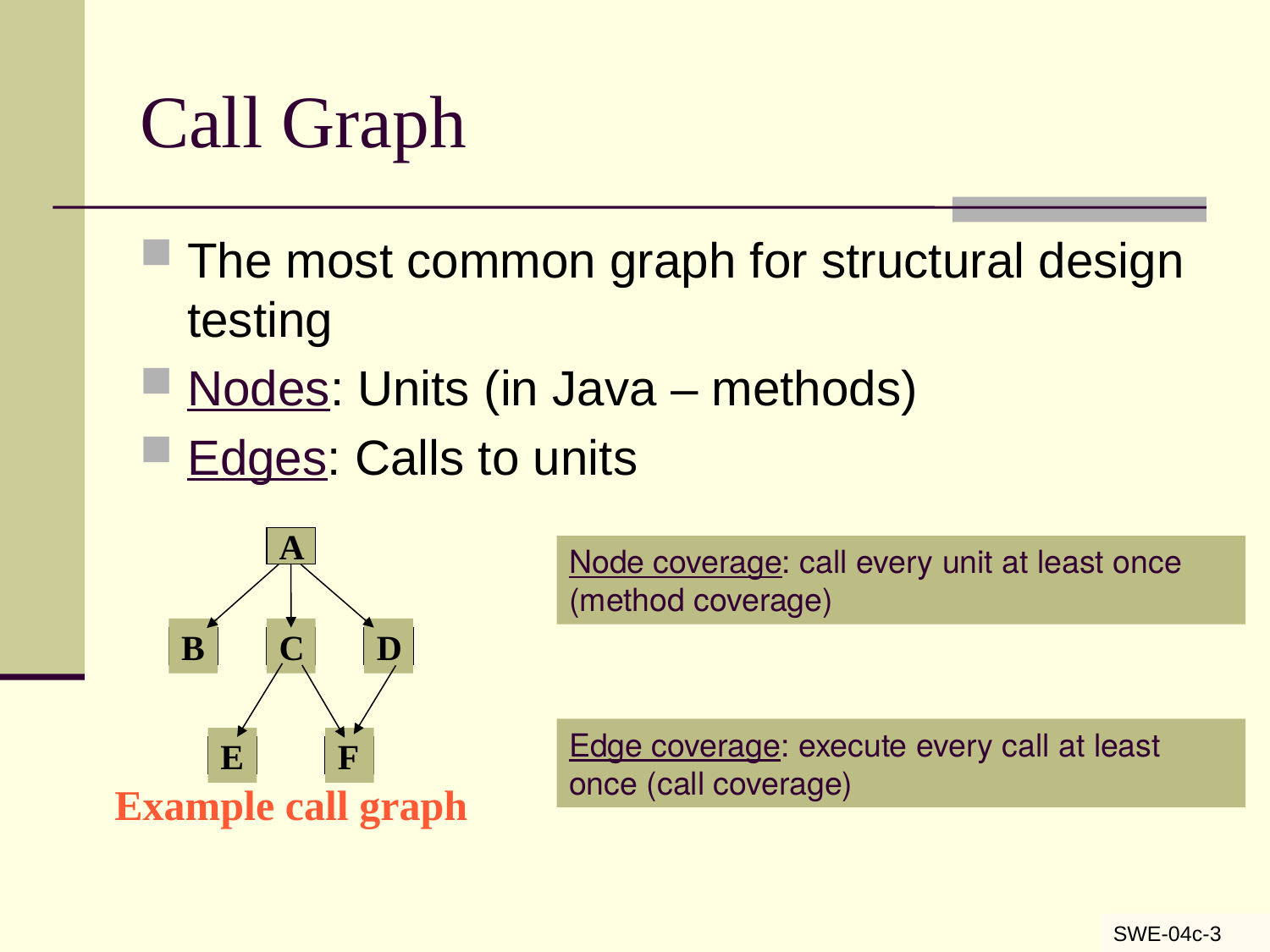

# Call Graph
The most common graph for structural design testing
Nodes: Units (in Java – methods)
Edges: Calls to units
A

B
C
D

E

F

Example call graph
Node coverage: call every unit at least once (method coverage)
Edge coverage: execute every call at least once (call coverage)